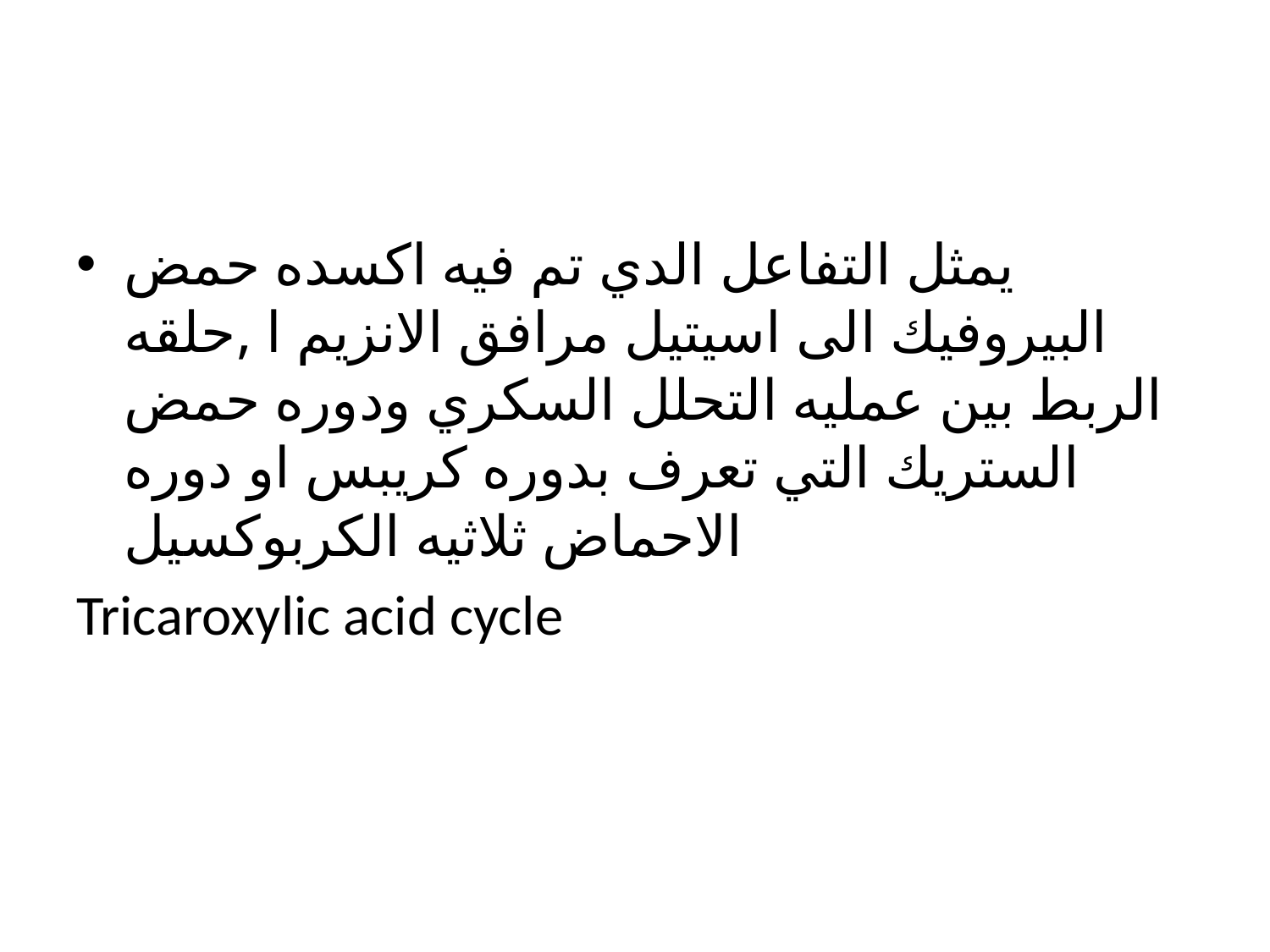

يمثل التفاعل الدي تم فيه اكسده حمض البيروفيك الى اسيتيل مرافق الانزيم ا ,حلقه الربط بين عمليه التحلل السكري ودوره حمض الستريك التي تعرف بدوره كريبس او دوره الاحماض ثلاثيه الكربوكسيل
Tricaroxylic acid cycle